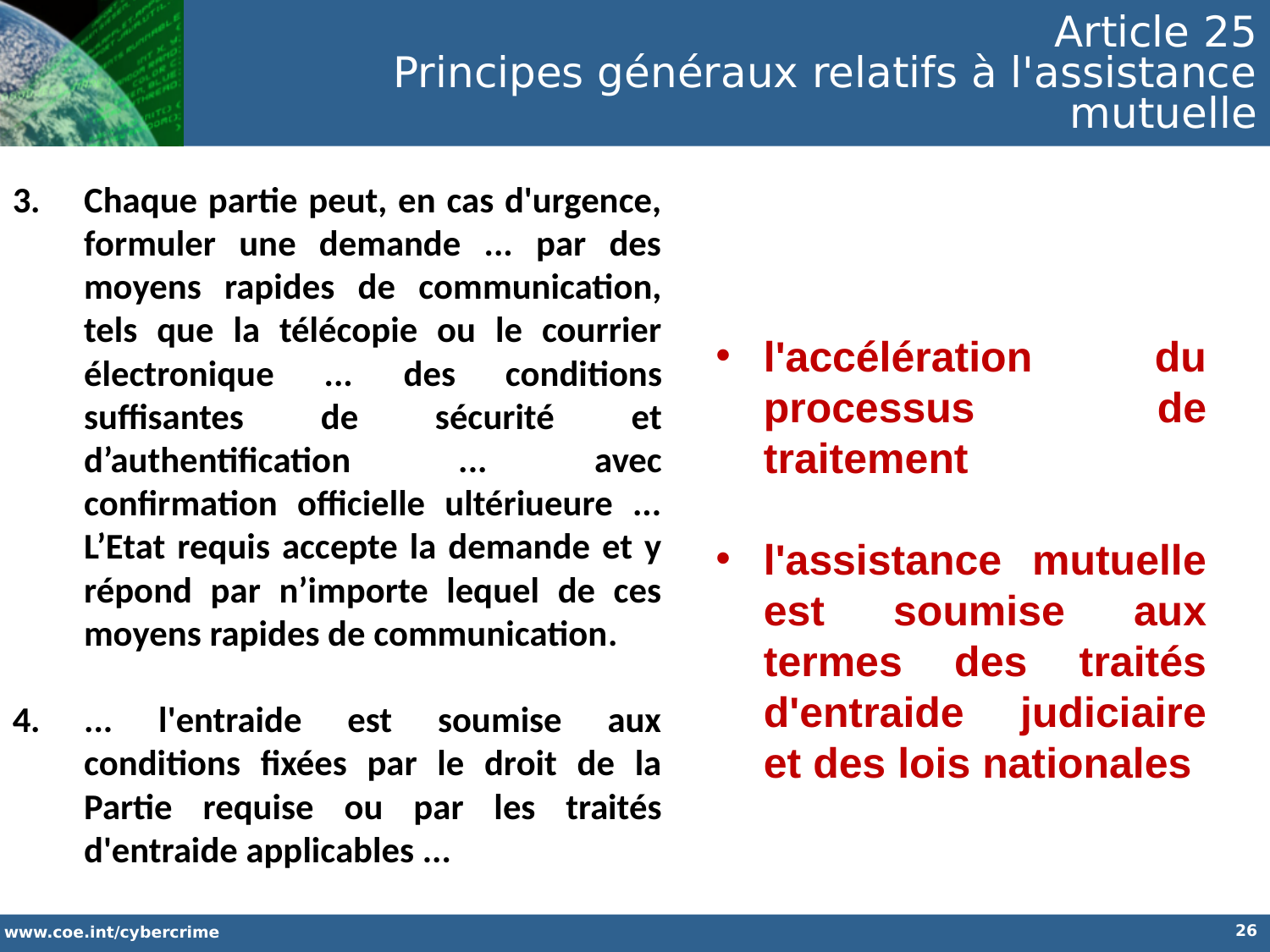

Article 25
Principes généraux relatifs à l'assistance mutuelle
Chaque partie peut, en cas d'urgence, formuler une demande ... par des moyens rapides de communication, tels que la télécopie ou le courrier électronique ... des conditions suffisantes de sécurité et d’authentification ... avec confirmation officielle ultériueure ... L’Etat requis accepte la demande et y répond par n’importe lequel de ces moyens rapides de communication.

... l'entraide est soumise aux conditions fixées par le droit de la Partie requise ou par les traités d'entraide applicables ...
l'accélération du processus de traitement

l'assistance mutuelle est soumise aux termes des traités d'entraide judiciaire et des lois nationales
26